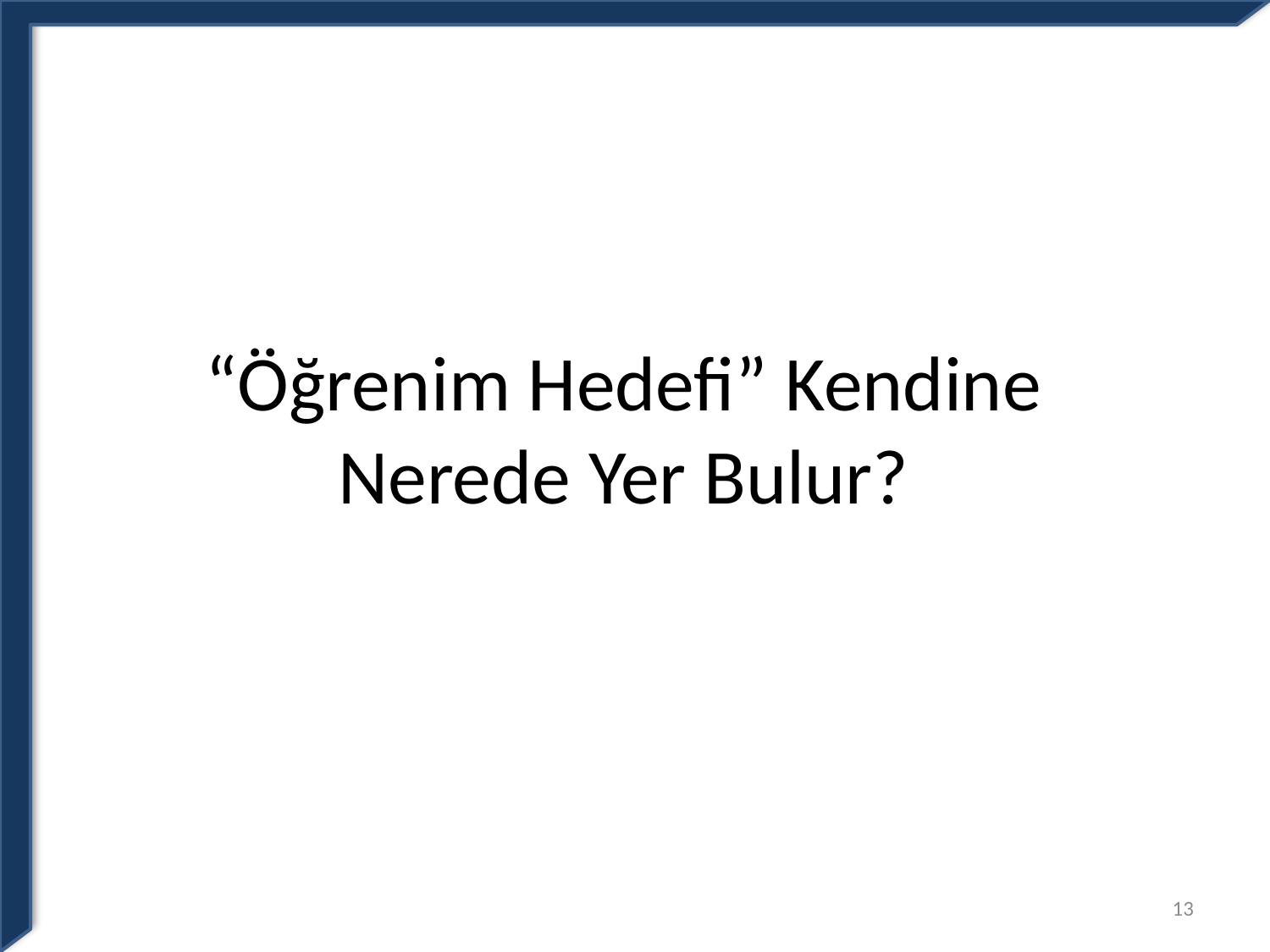

# “Öğrenim Hedefi” Kendine Nerede Yer Bulur?
13